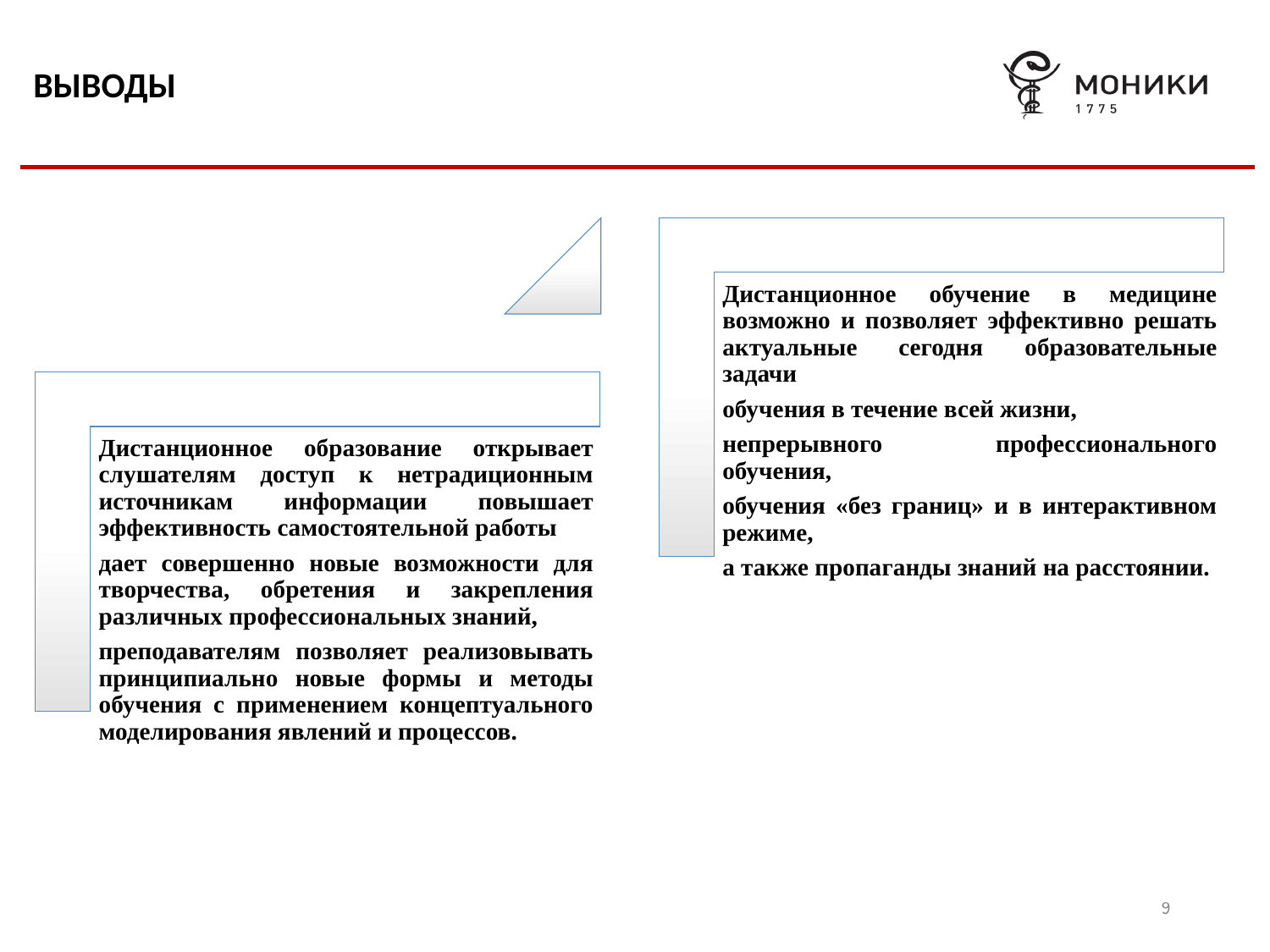

# ВЫВОДЫ

Дистанционное образование открывает слушателям доступ к нетрадиционным источникам информации повышает эффективность самостоятельной работы
дает совершенно новые возможности для творчества, обретения и закрепления различных профессиональных знаний,
преподавателям позволяет реализовывать принципиально новые формы и методы обучения с применением концептуального моделирования явлений и процессов.
Дистанционное обучение в медицине возможно и позволяет эффективно решать актуальные сегодня образовательные задачи
обучения в течение всей жизни,
непрерывного профессионального обучения,
обучения «без границ» и в интерактивном режиме,
а также пропаганды знаний на расстоянии.
9